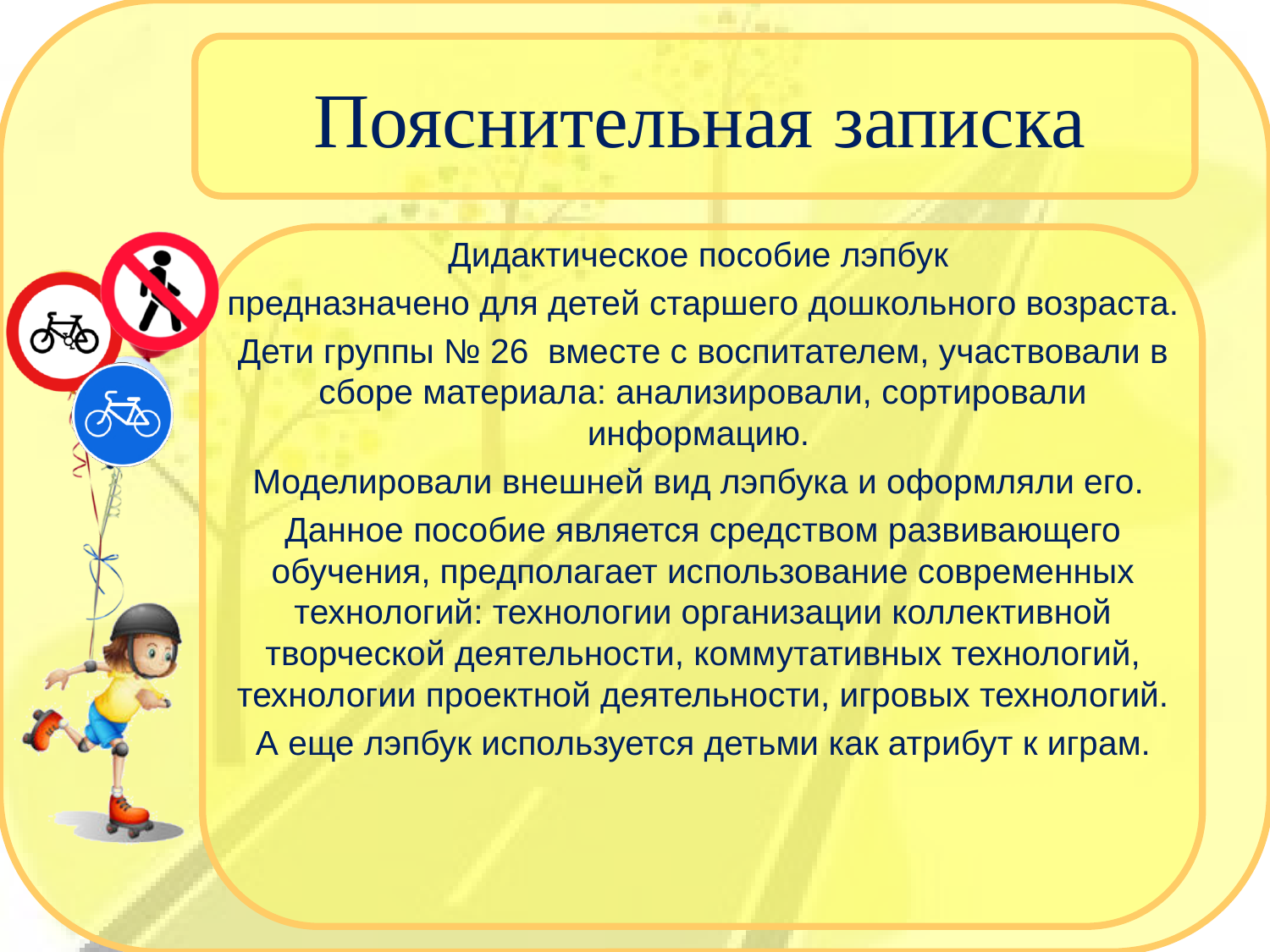

# Пояснительная записка
Дидактическое пособие лэпбук
предназначено для детей старшего дошкольного возраста.
Дети группы № 26  вместе с воспитателем, участвовали в сборе материала: анализировали, сортировали информацию.
Моделировали внешней вид лэпбука и оформляли его.
Данное пособие является средством развивающего обучения, предполагает использование современных технологий: технологии организации коллективной творческой деятельности, коммутативных технологий, технологии проектной деятельности, игровых технологий.
А еще лэпбук используется детьми как атрибут к играм.